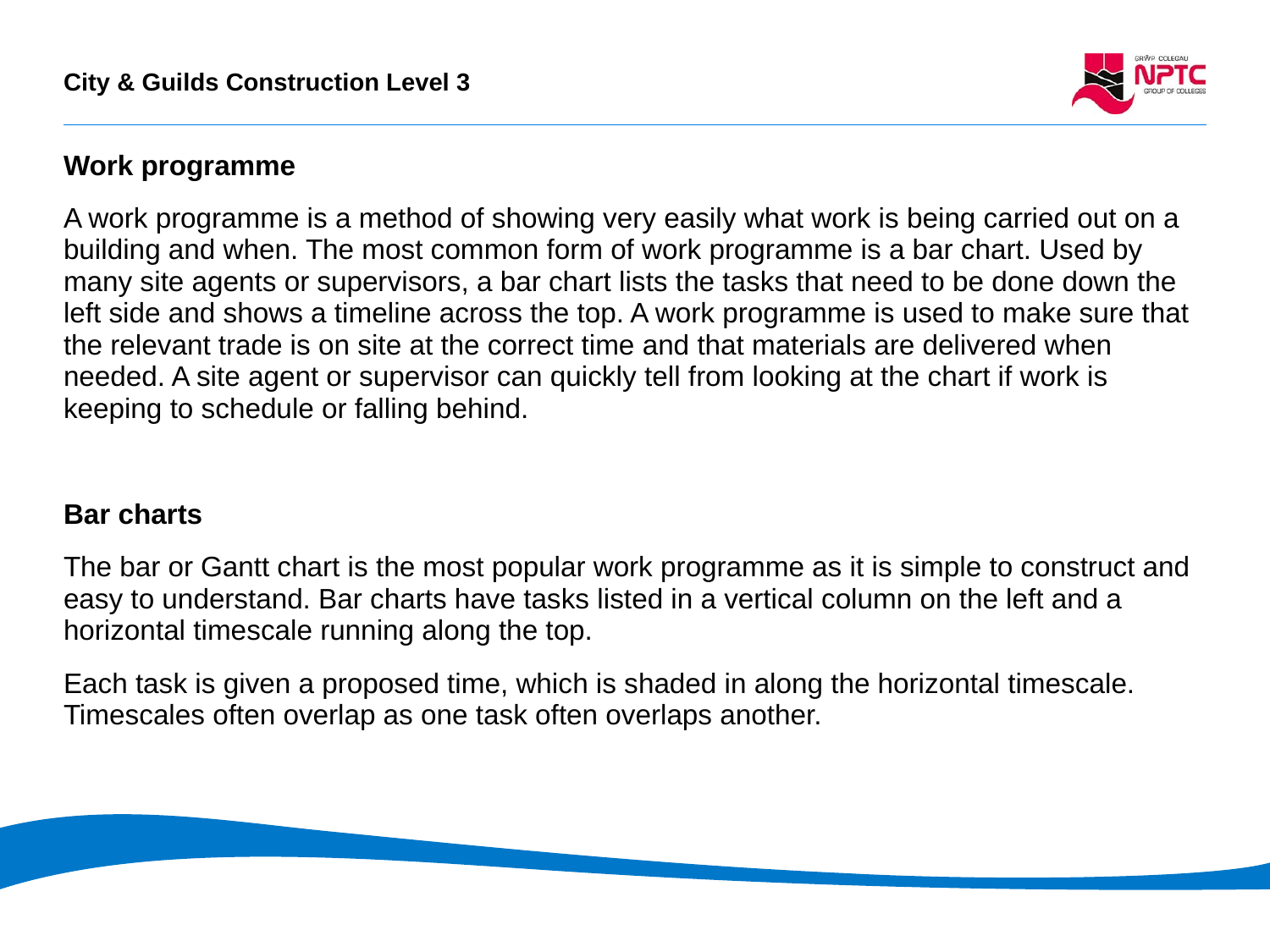

Work programme
A work programme is a method of showing very easily what work is being carried out on a building and when. The most common form of work programme is a bar chart. Used by many site agents or supervisors, a bar chart lists the tasks that need to be done down the left side and shows a timeline across the top. A work programme is used to make sure that the relevant trade is on site at the correct time and that materials are delivered when needed. A site agent or supervisor can quickly tell from looking at the chart if work is keeping to schedule or falling behind.

Bar charts
The bar or Gantt chart is the most popular work programme as it is simple to construct and easy to understand. Bar charts have tasks listed in a vertical column on the left and a horizontal timescale running along the top.
Each task is given a proposed time, which is shaded in along the horizontal timescale. Timescales often overlap as one task often overlaps another.